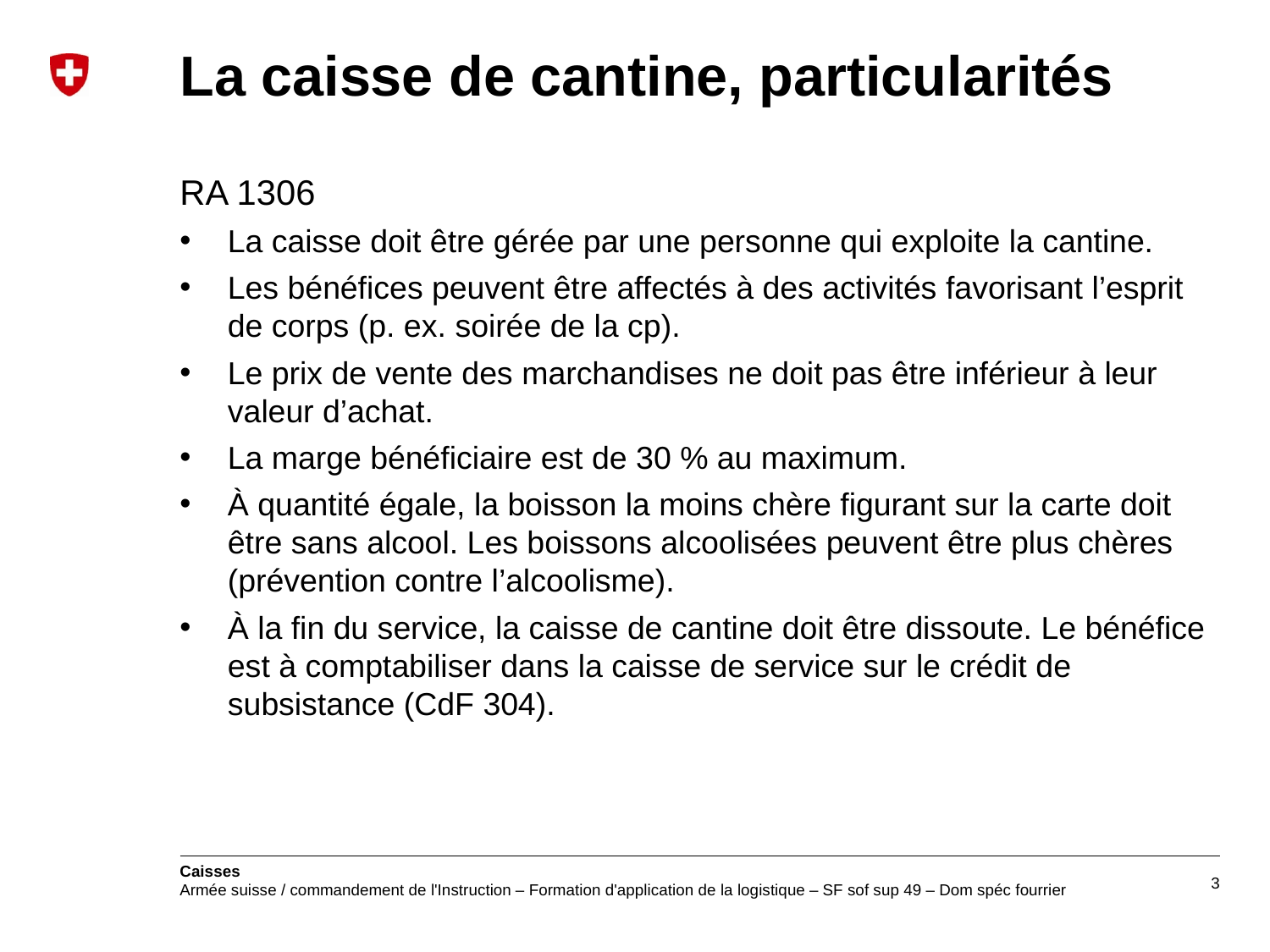

# La caisse de cantine, particularités
RA 1306
La caisse doit être gérée par une personne qui exploite la cantine.
Les bénéfices peuvent être affectés à des activités favorisant l’esprit de corps (p. ex. soirée de la cp).
Le prix de vente des marchandises ne doit pas être inférieur à leur valeur d’achat.
La marge bénéficiaire est de 30 % au maximum.
À quantité égale, la boisson la moins chère figurant sur la carte doit être sans alcool. Les boissons alcoolisées peuvent être plus chères (prévention contre l’alcoolisme).
À la fin du service, la caisse de cantine doit être dissoute. Le bénéfice est à comptabiliser dans la caisse de service sur le crédit de subsistance (CdF 304).